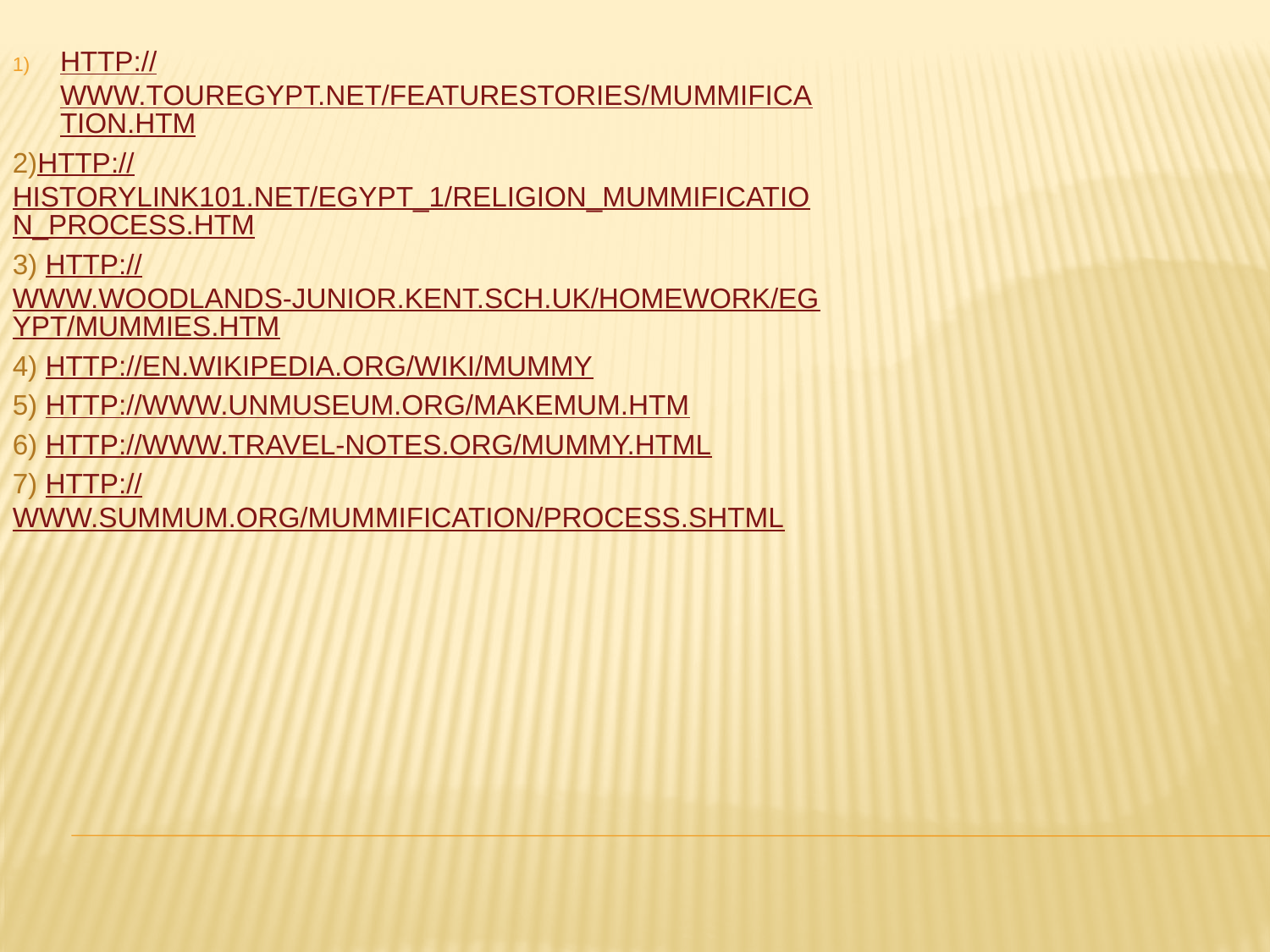

http://www.touregypt.net/featurestories/mummification.htm
2)http://historylink101.net/egypt_1/religion_mummification_process.htm
3) http://www.woodlands-junior.kent.sch.uk/Homework/egypt/mummies.htm
4) http://en.wikipedia.org/wiki/Mummy
5) http://www.unmuseum.org/makemum.htm
6) http://www.travel-notes.org/mummy.html
7) http://www.summum.org/mummification/process.shtml